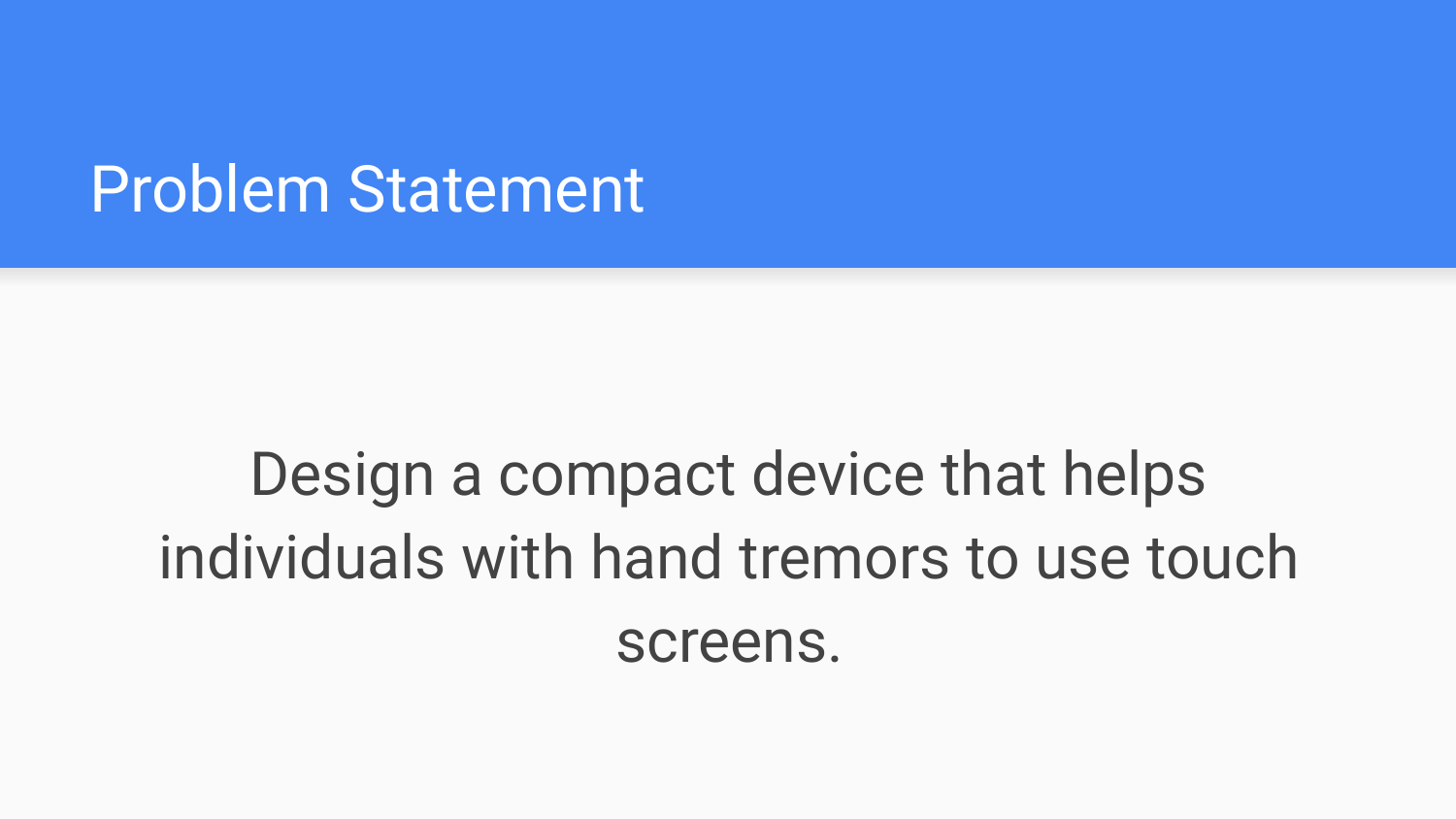

# Problem Statement
Design a compact device that helps individuals with hand tremors to use touch screens.